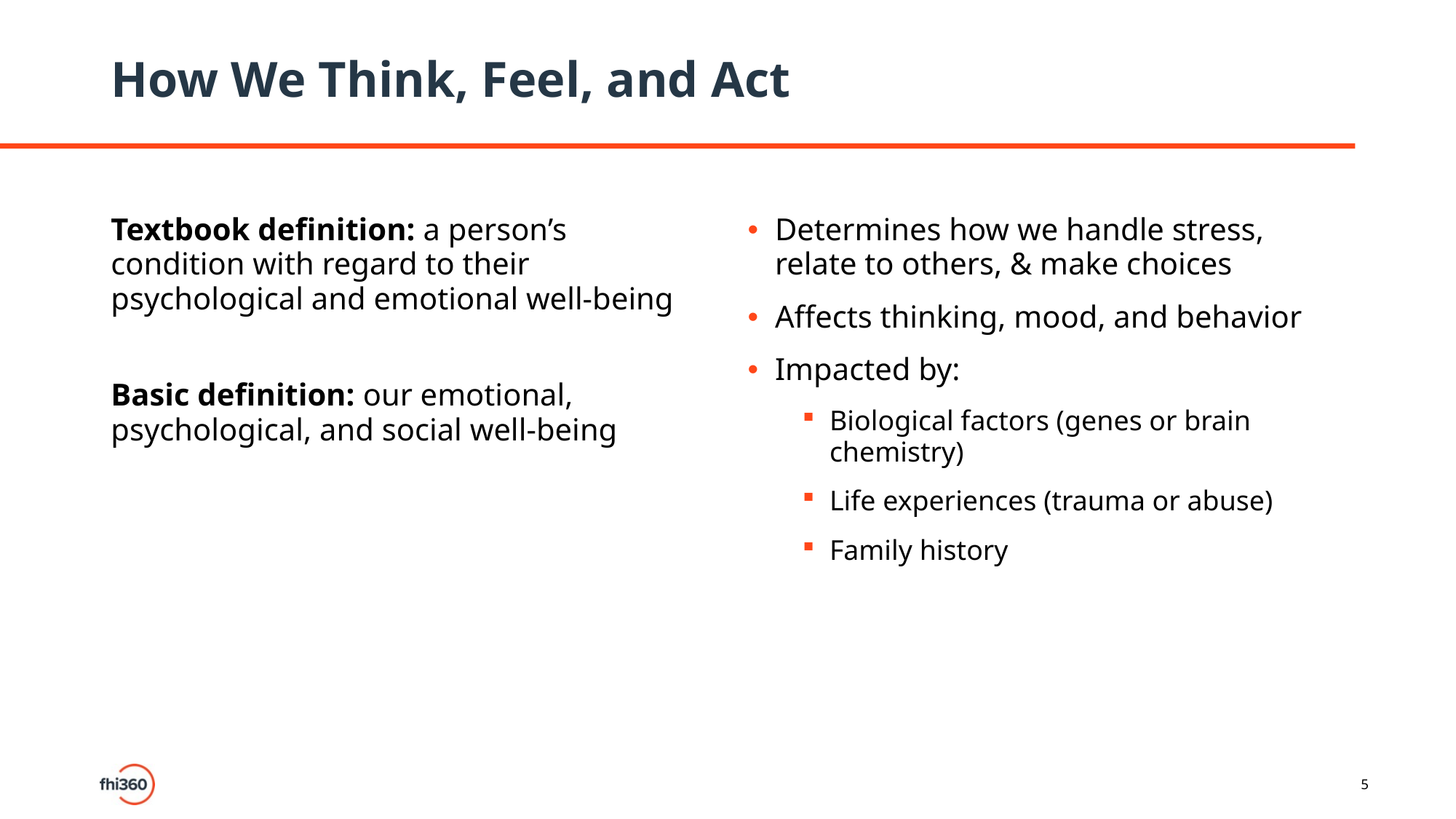

# How We Think, Feel, and Act
Textbook definition: a person’s condition with regard to their psychological and emotional well-being

Basic definition: our emotional, psychological, and social well-being

Determines how we handle stress, relate to others, & make choices
Affects thinking, mood, and behavior
Impacted by:
Biological factors (genes or brain chemistry)
Life experiences (trauma or abuse)
Family history